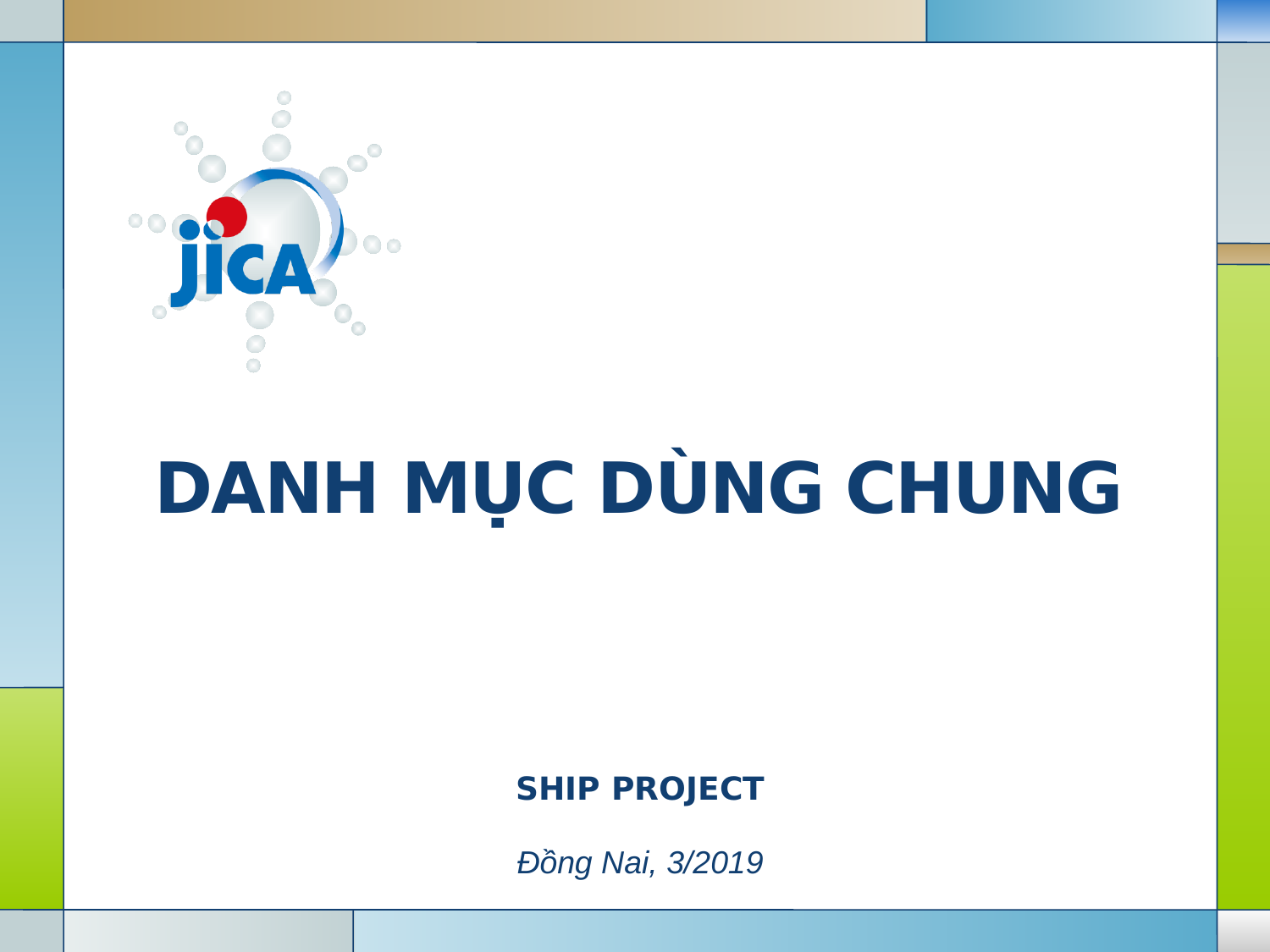

# DANH MỤC DÙNG CHUNG
SHIP PROJECT
Đồng Nai, 3/2019